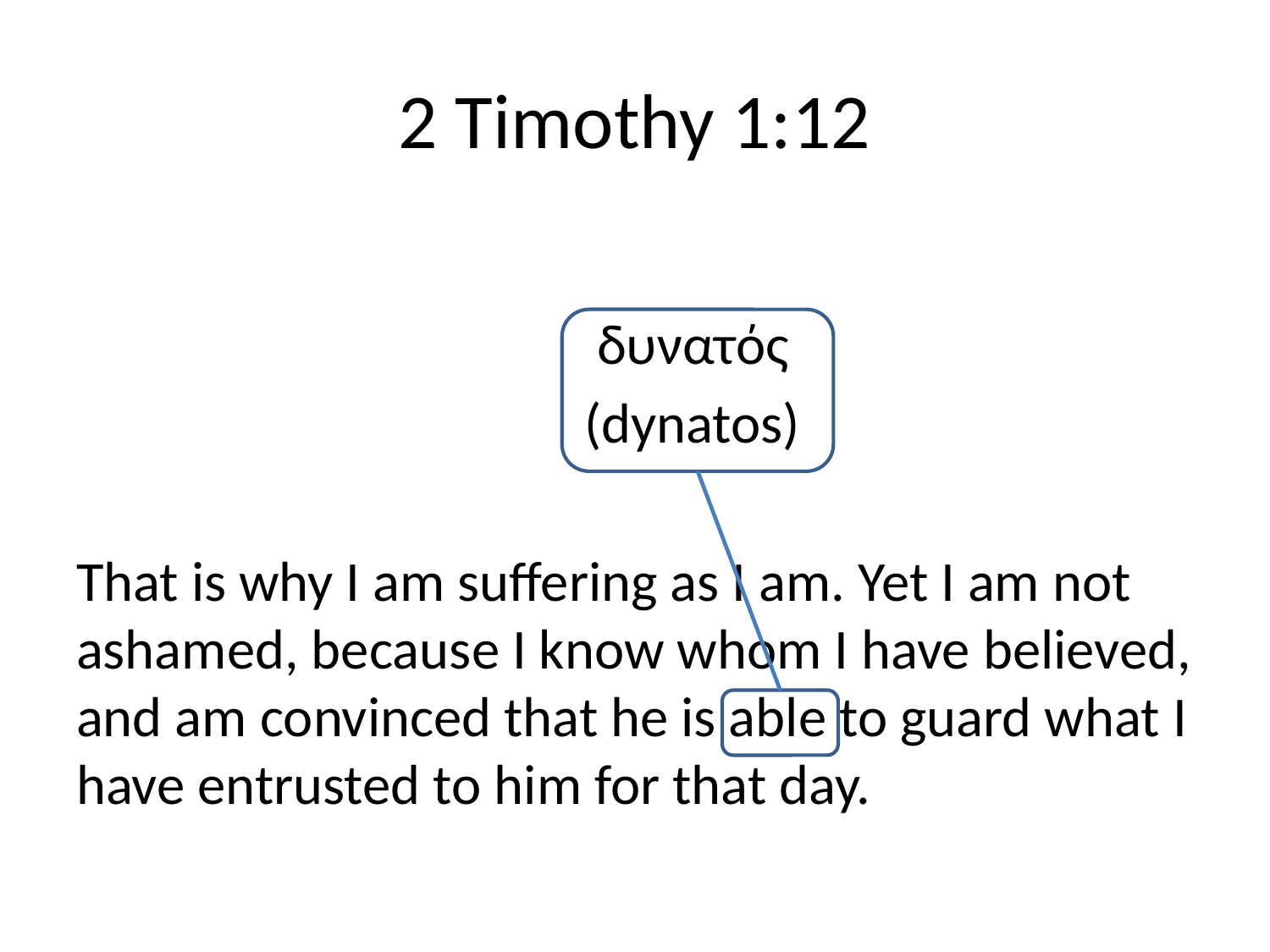

# 2 Timothy 1:12

				 δυνατός
				(dynatos)

That is why I am suffering as I am. Yet I am not ashamed, because I know whom I have believed, and am convinced that he is able to guard what I have entrusted to him for that day.